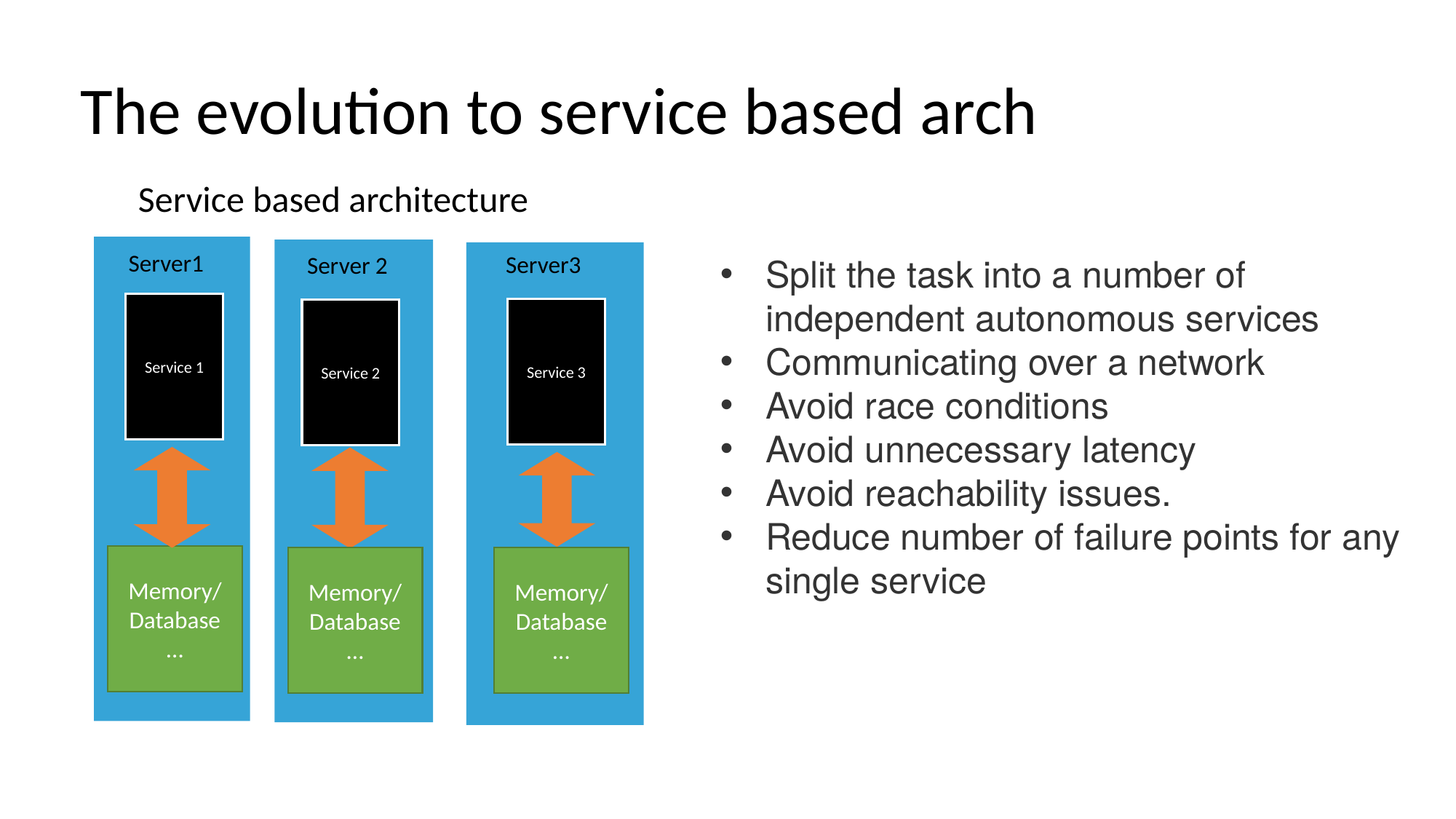

# The evolution to service based arch
Service based architecture

Server1
Server3
Server 2
Split the task into a number of independent autonomous services
Communicating over a network
Avoid race conditions
Avoid unnecessary latency
Avoid reachability issues.
Reduce number of failure points for any single service

Service 1
Service 3
Service 2

Memory/Database…
Memory/Database…
Memory/Database…